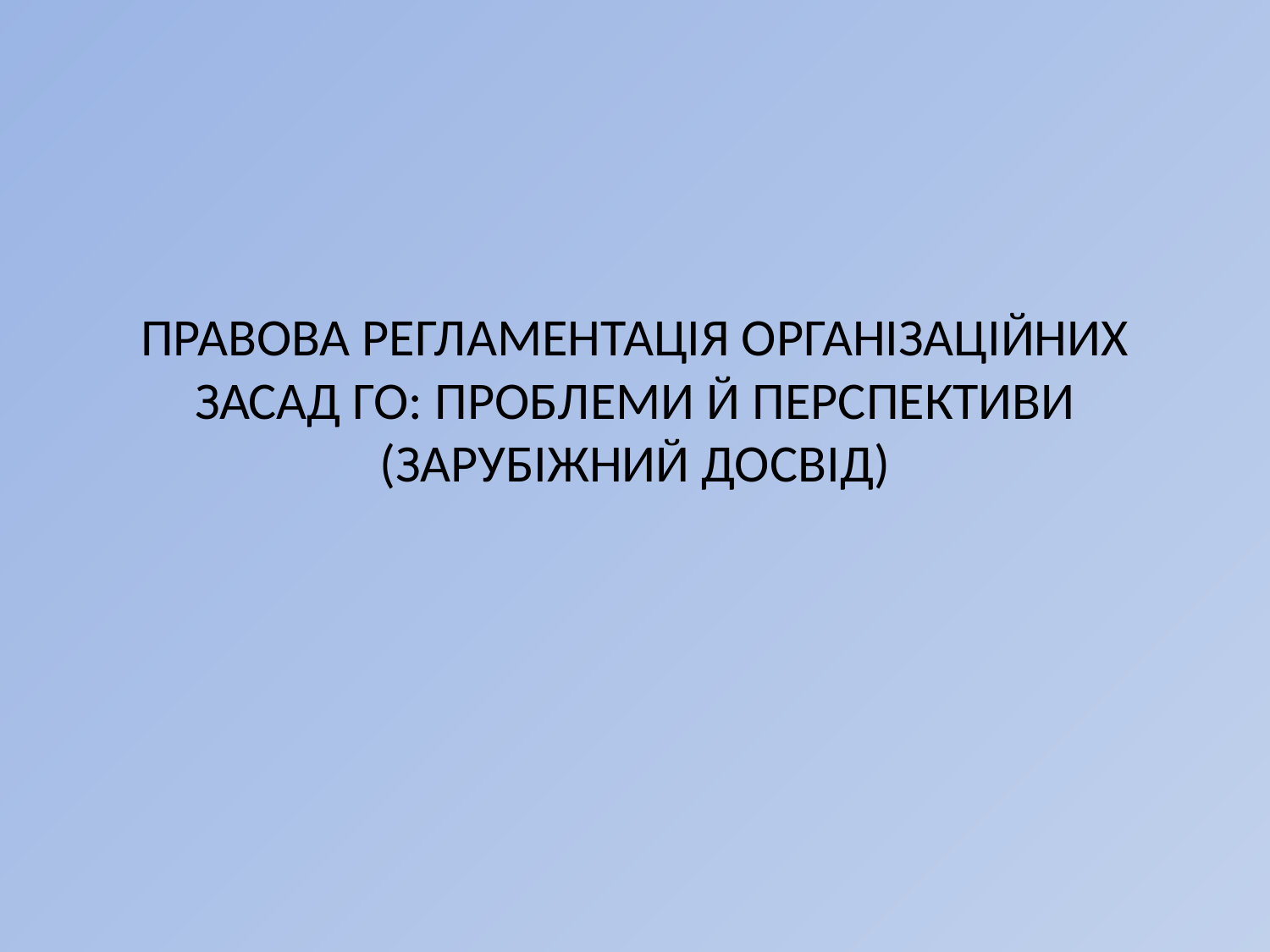

# ПРАВОВА РЕГЛАМЕНТАЦІЯ ОРГАНІЗАЦІЙНИХ ЗАСАД ГО: ПРОБЛЕМИ Й ПЕРСПЕКТИВИ (ЗАРУБІЖНИЙ ДОСВІД)